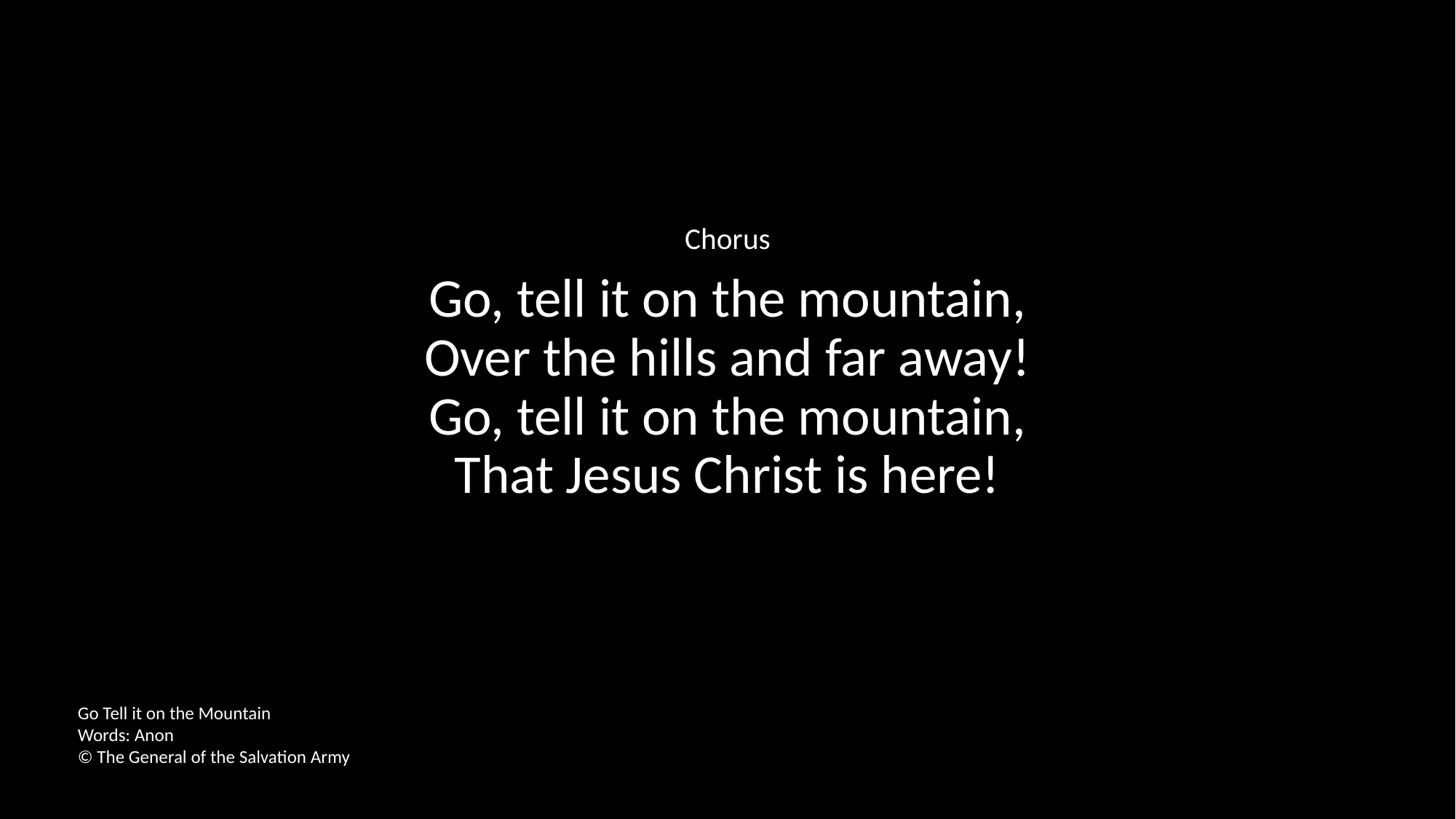

Chorus
Go, tell it on the mountain,
Over the hills and far away!
Go, tell it on the mountain,
That Jesus Christ is here!
Go Tell it on the Mountain
Words: Anon
© The General of the Salvation Army